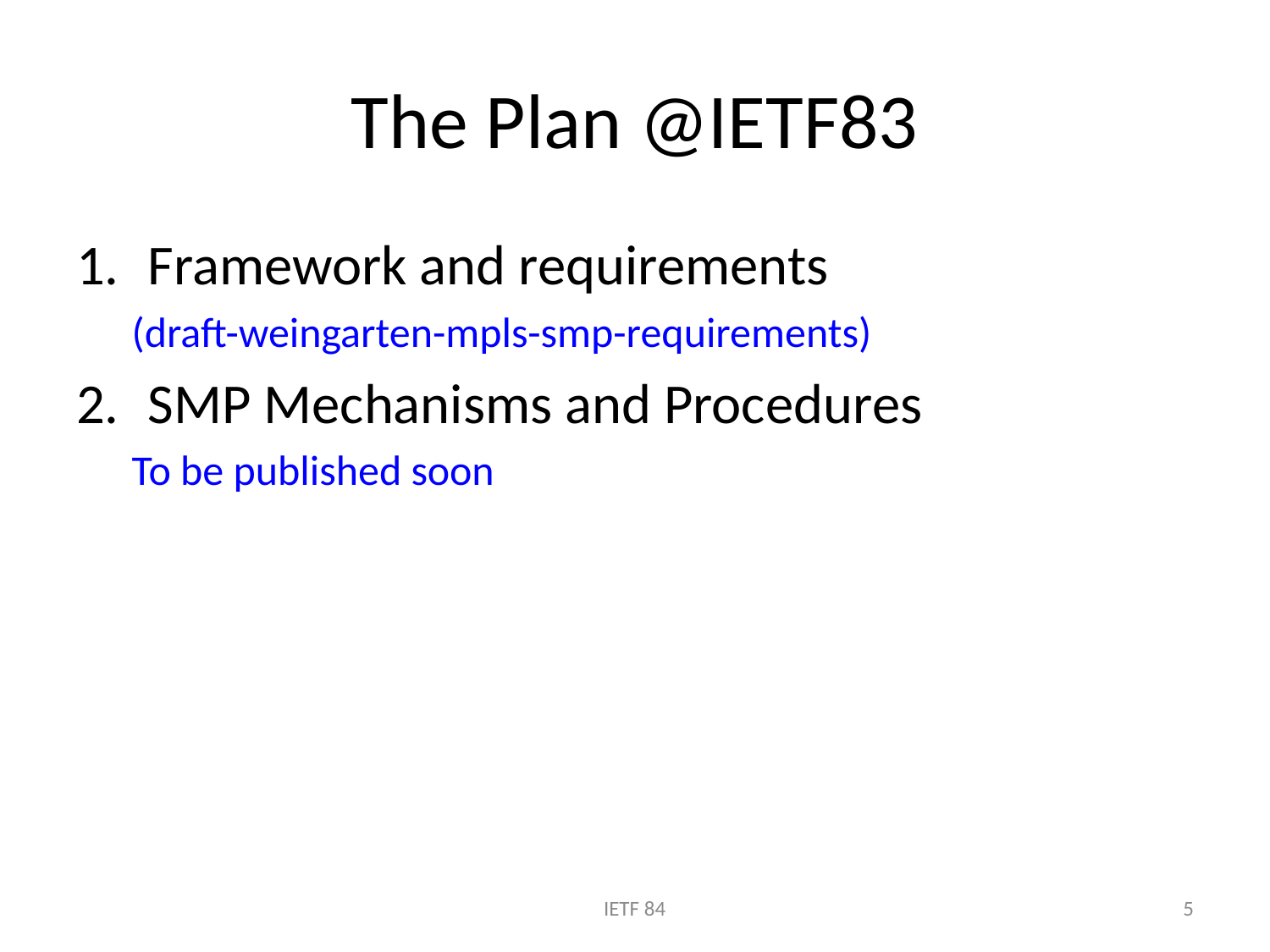

# The Plan @IETF83
Framework and requirements
(draft-weingarten-mpls-smp-requirements)
SMP Mechanisms and Procedures
To be published soon
IETF 84
5